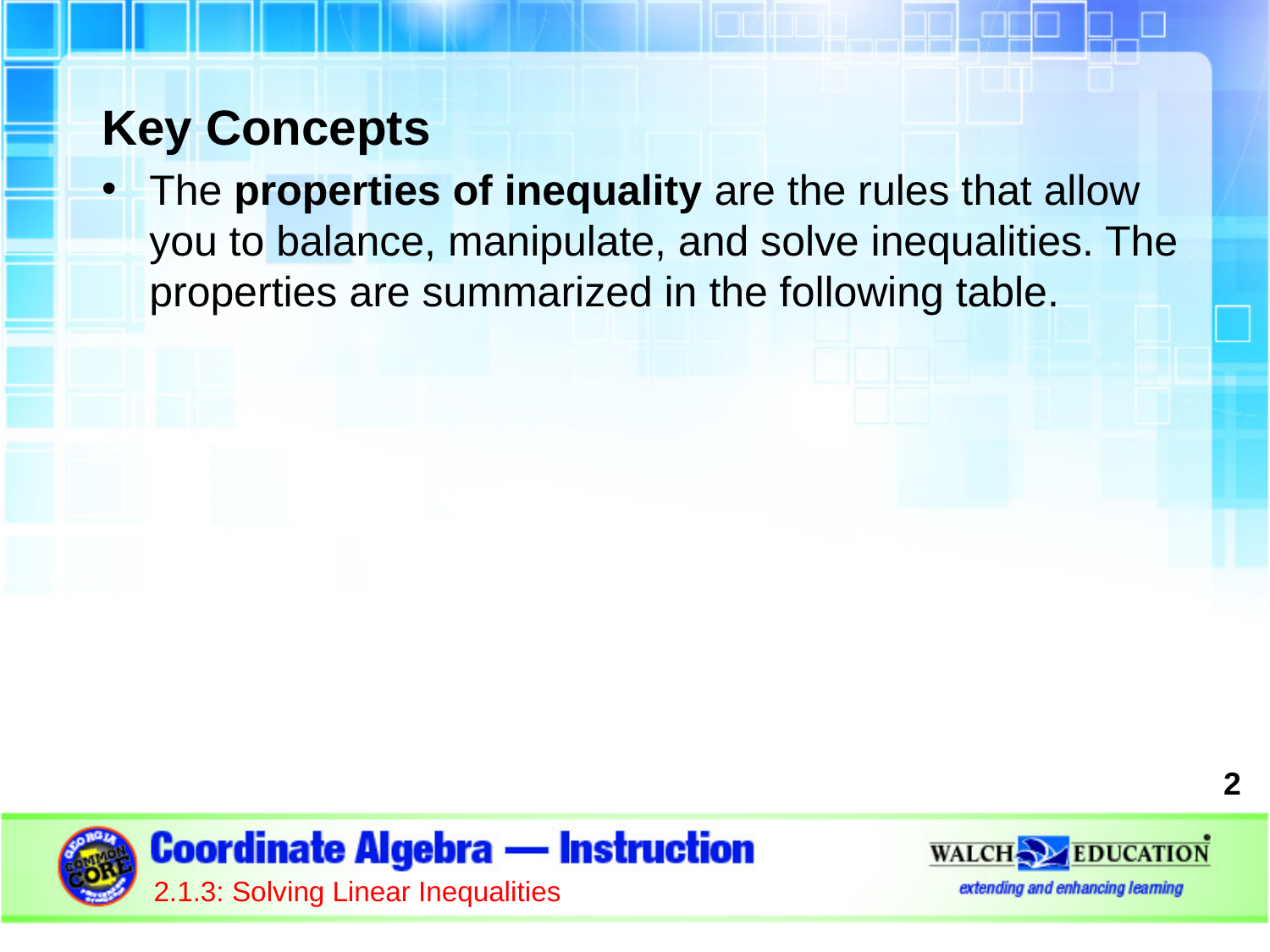

Key Concepts
The properties of inequality are the rules that allow you to balance, manipulate, and solve inequalities. The properties are summarized in the following table.
2
2.1.3: Solving Linear Inequalities